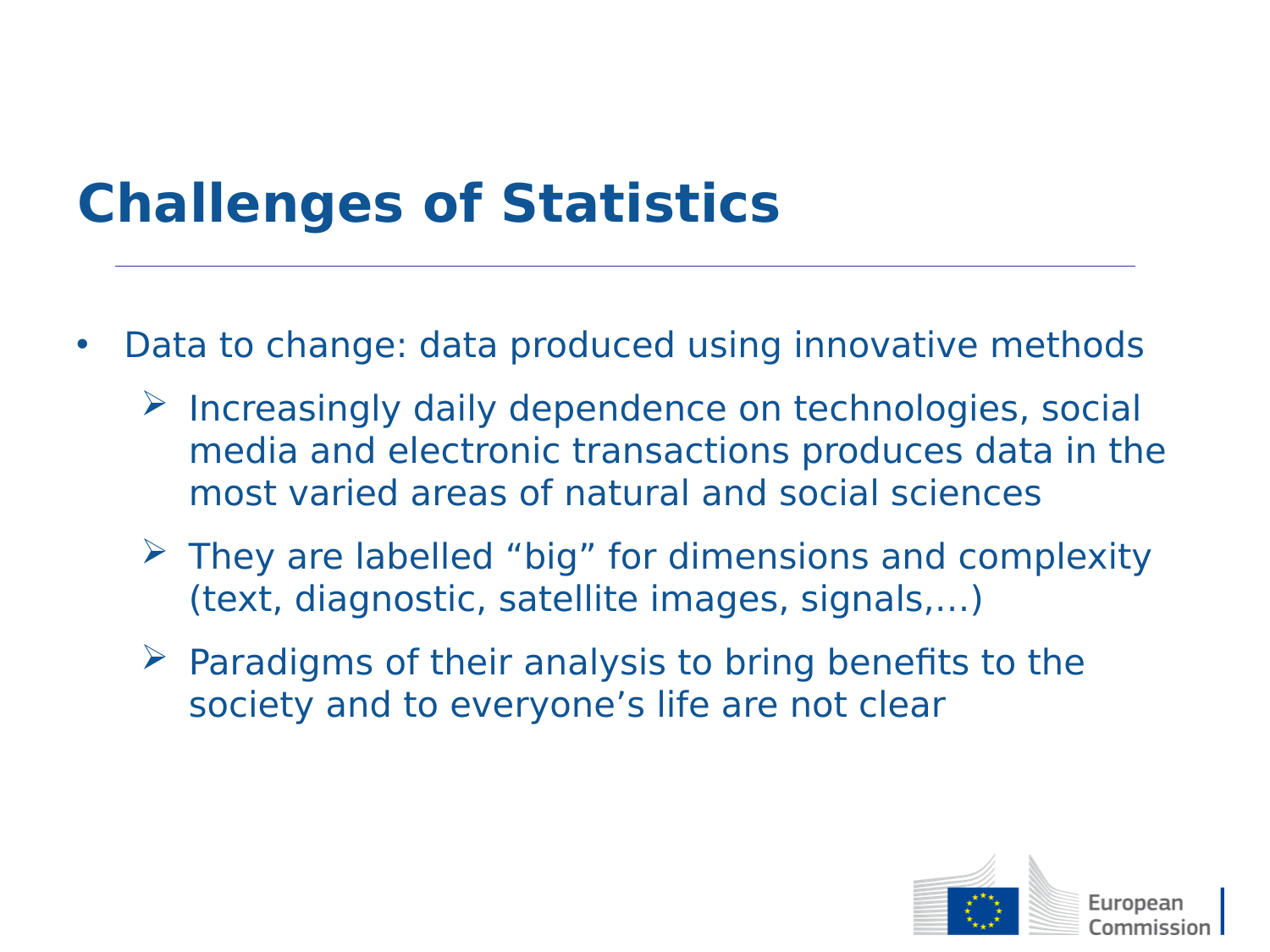

# Challenges of Statistics
Data to change: data produced using innovative methods
Increasingly daily dependence on technologies, social media and electronic transactions produces data in the most varied areas of natural and social sciences
They are labelled “big” for dimensions and complexity (text, diagnostic, satellite images, signals,…)
Paradigms of their analysis to bring benefits to the society and to everyone’s life are not clear